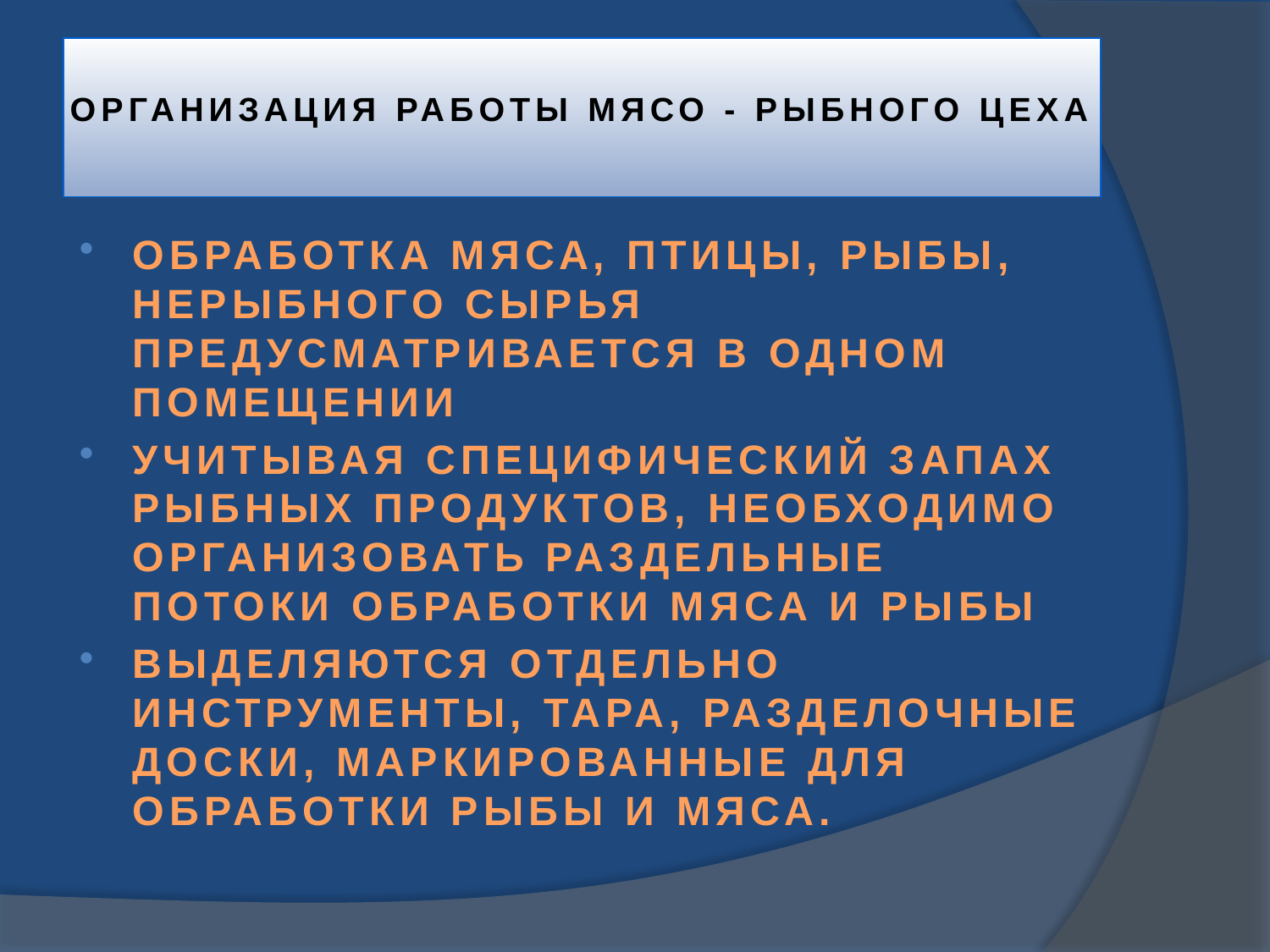

# ОРГАНИЗАЦИЯ РАБОТЫ МЯСО - РЫБНОГО ЦЕХА
ОБРАБОТКА МЯСА, ПТИЦЫ, РЫБЫ, НЕРЫБНОГО СЫРЬЯ  ПРЕДУСМАТРИВАЕТСЯ В ОДНОМ ПОМЕЩЕНИИ
УЧИТЫВАЯ СПЕЦИФИЧЕСКИЙ ЗАПАХ РЫБНЫХ ПРОДУКТОВ, НЕОБХОДИМО ОРГАНИЗОВАТЬ РАЗДЕЛЬНЫЕ ПОТОКИ ОБРАБОТКИ МЯСА И РЫБЫ
ВЫДЕЛЯЮТСЯ ОТДЕЛЬНО ИНСТРУМЕНТЫ, ТАРА, РАЗДЕЛОЧНЫЕ ДОСКИ, МАРКИРОВАННЫЕ ДЛЯ ОБРАБОТКИ РЫБЫ И МЯСА.